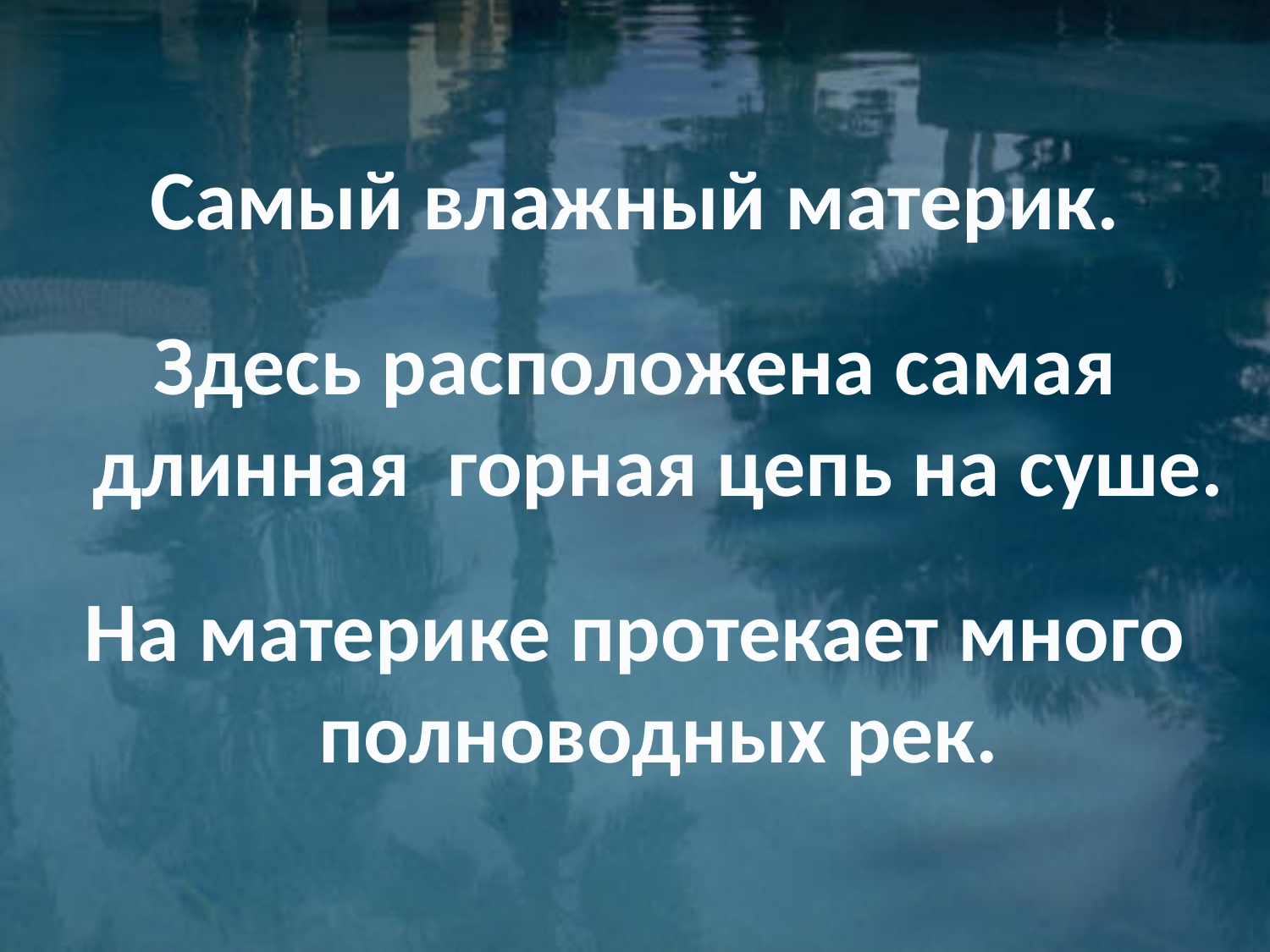

Самый влажный материк.
Здесь расположена самая длинная  горная цепь на суше.
На материке протекает много полноводных рек.